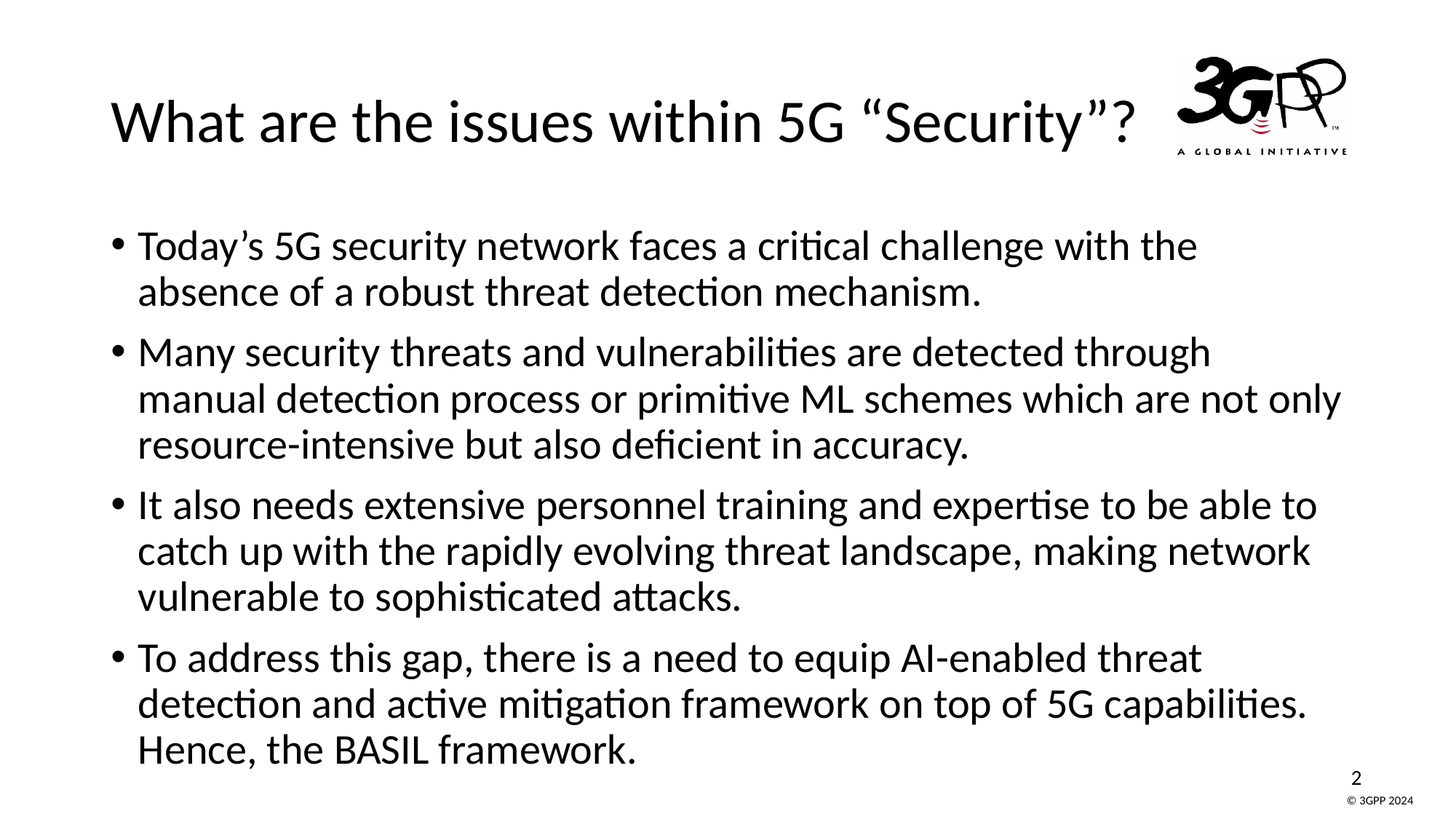

# What are the issues within 5G “Security”?
Today’s 5G security network faces a critical challenge with the absence of a robust threat detection mechanism.
Many security threats and vulnerabilities are detected through manual detection process or primitive ML schemes which are not only resource-intensive but also deficient in accuracy.
It also needs extensive personnel training and expertise to be able to catch up with the rapidly evolving threat landscape, making network vulnerable to sophisticated attacks.
To address this gap, there is a need to equip AI-enabled threat detection and active mitigation framework on top of 5G capabilities. Hence, the BASIL framework.